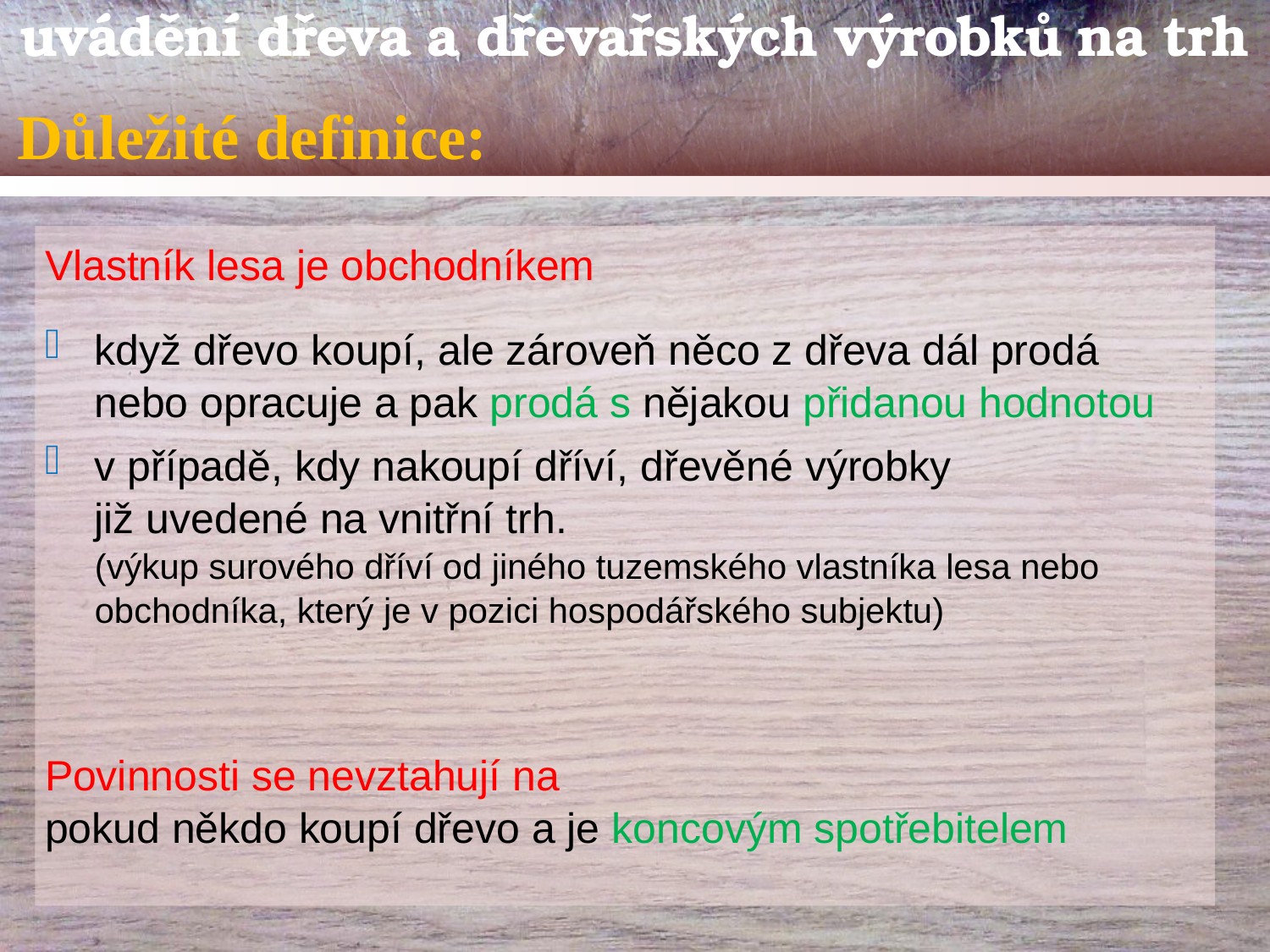

# Důležité definice:
Vlastník lesa je obchodníkem
když dřevo koupí, ale zároveň něco z dřeva dál prodá
nebo opracuje a pak prodá s nějakou přidanou hodnotou
v případě, kdy nakoupí dříví, dřevěné výrobky
již uvedené na vnitřní trh.
(výkup surového dříví od jiného tuzemského vlastníka lesa nebo obchodníka, který je v pozici hospodářského subjektu)

Povinnosti se nevztahují na
pokud někdo koupí dřevo a je koncovým spotřebitelem